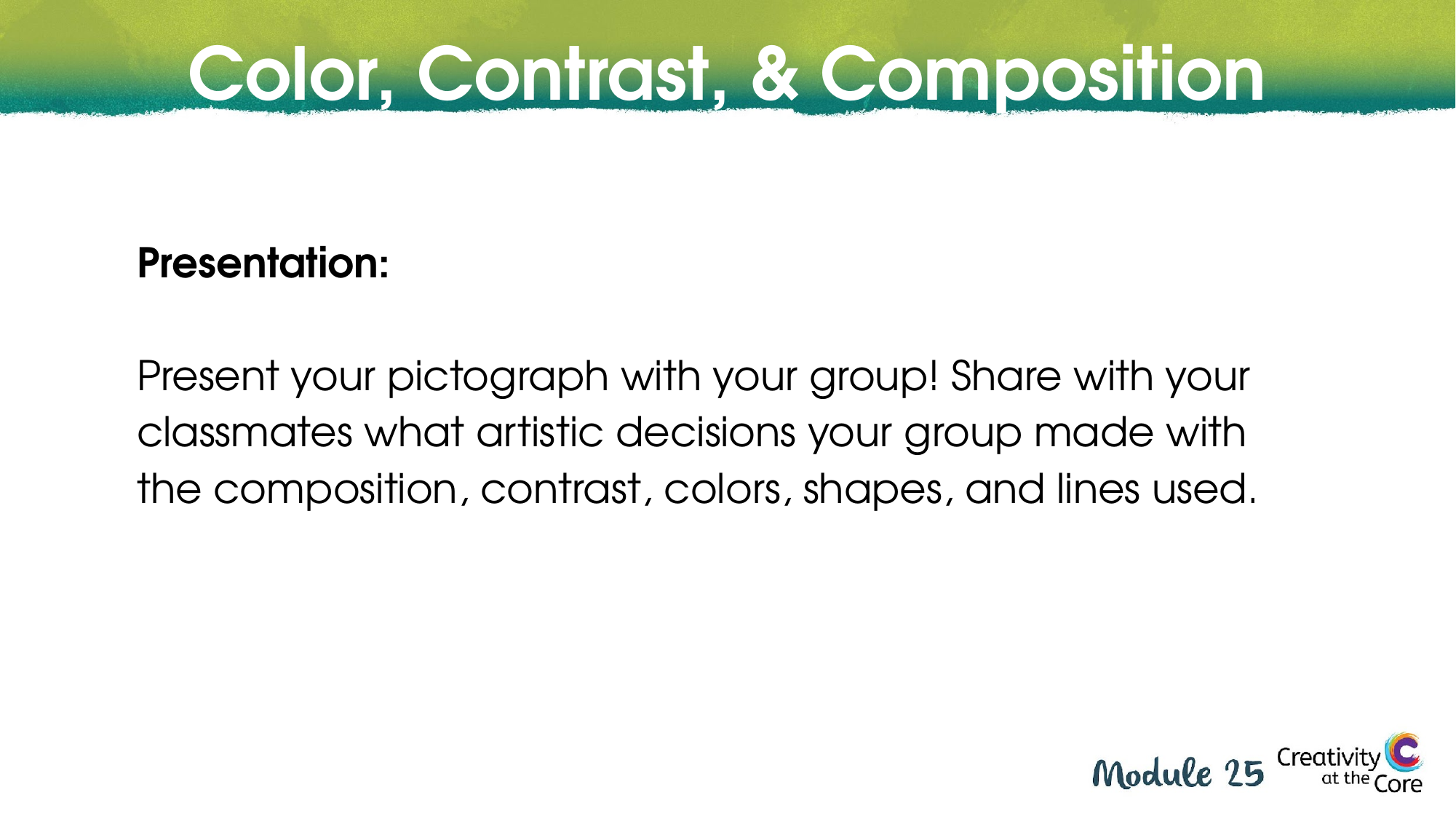

Color, Contrast, & Composition
Presentation:

Present your pictograph with your group! Share with your classmates what artistic decisions your group made with the composition, contrast, colors, shapes, and lines used.